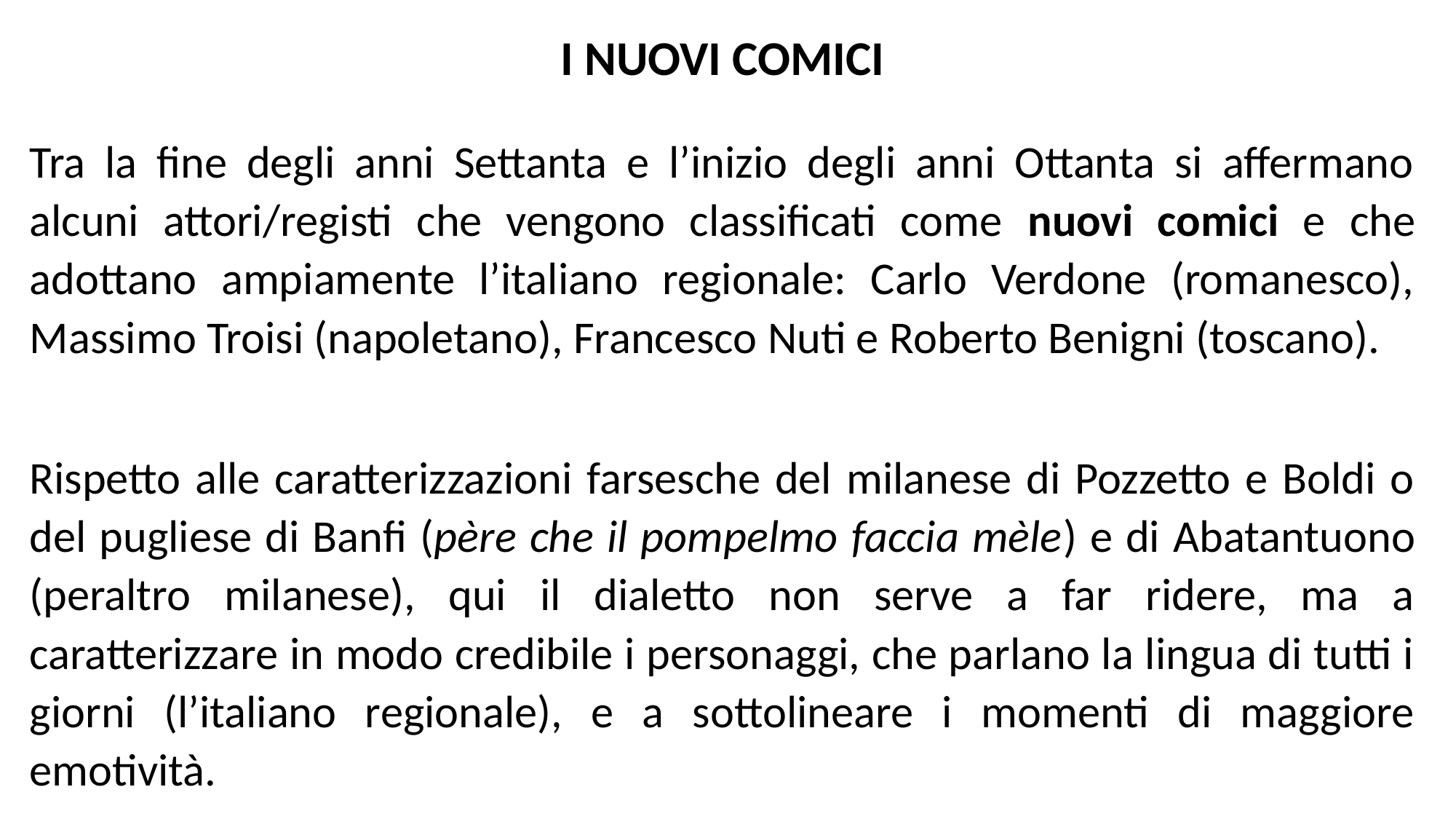

I NUOVI COMICI

Tra la fine degli anni Settanta e l’inizio degli anni Ottanta si affermano alcuni attori/registi che vengono classificati come nuovi comici e che adottano ampiamente l’italiano regionale: Carlo Verdone (romanesco), Massimo Troisi (napoletano), Francesco Nuti e Roberto Benigni (toscano).

Rispetto alle caratterizzazioni farsesche del milanese di Pozzetto e Boldi o del pugliese di Banfi (père che il pompelmo faccia mèle) e di Abatantuono (peraltro milanese), qui il dialetto non serve a far ridere, ma a caratterizzare in modo credibile i personaggi, che parlano la lingua di tutti i giorni (l’italiano regionale), e a sottolineare i momenti di maggiore emotività.